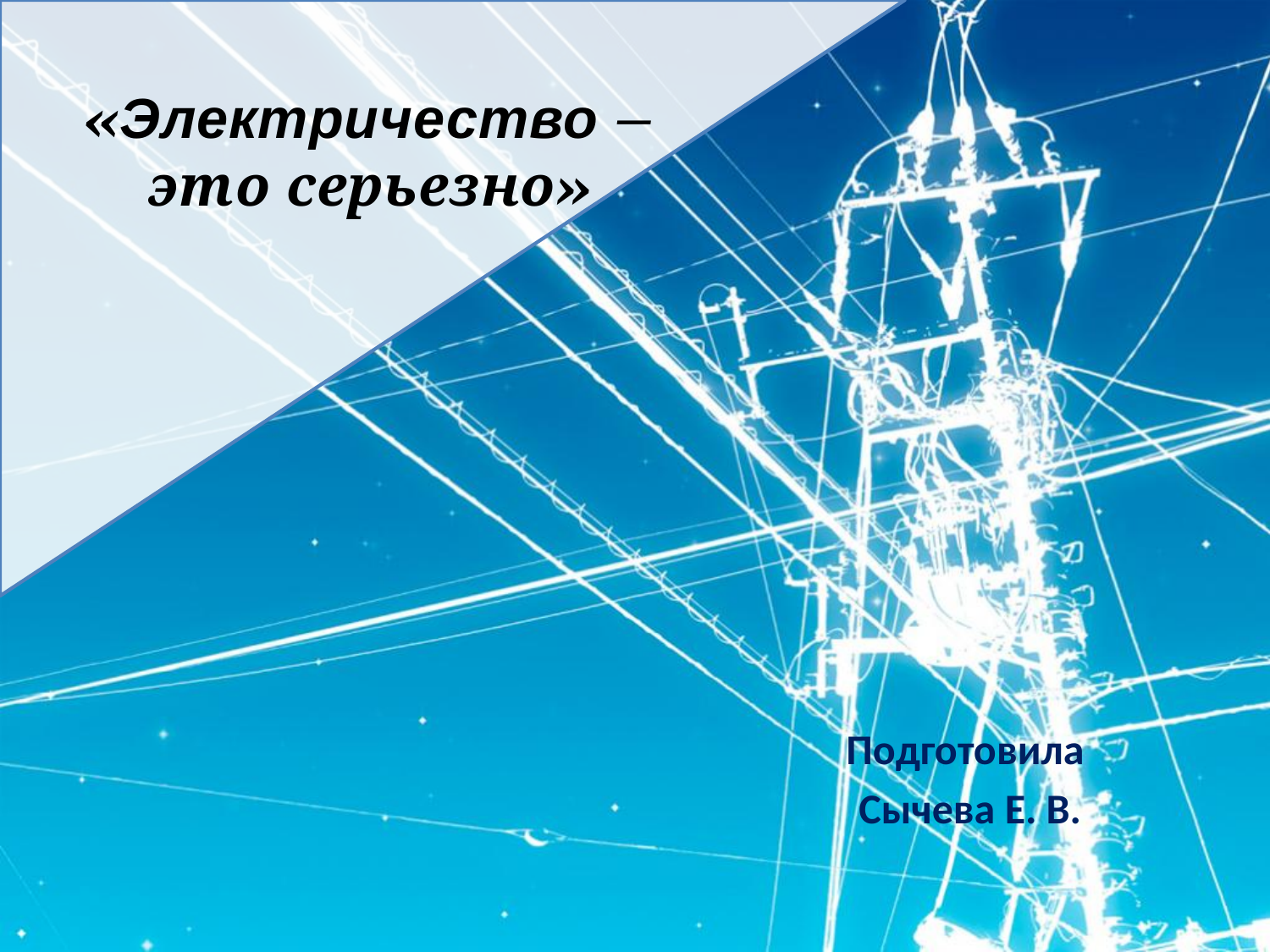

«Электричество – это серьезно»
#
Подготовила
Сычева Е. В.